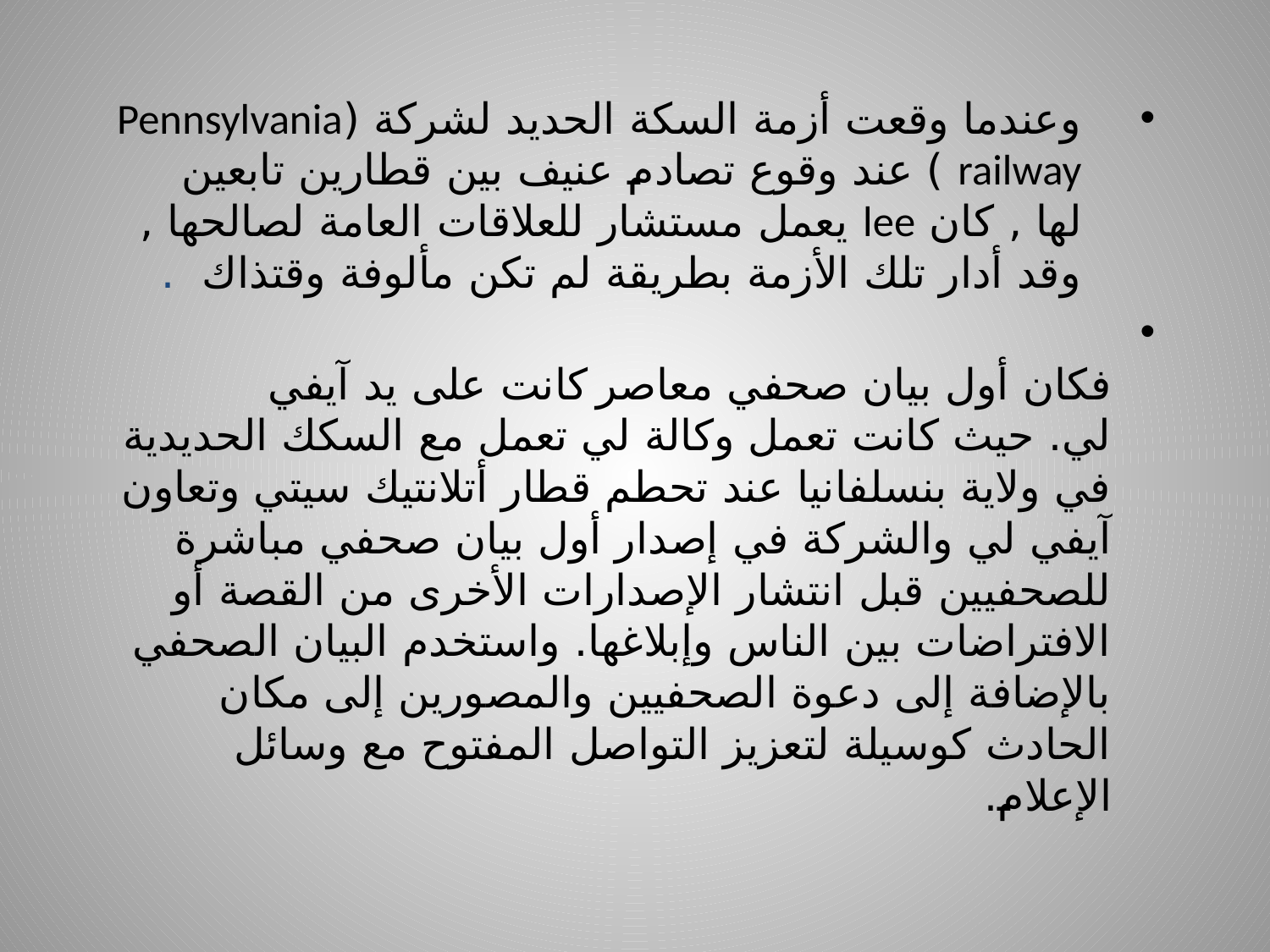

وعندما وقعت أزمة السكة الحديد لشركة (Pennsylvania railway ) عند وقوع تصادم عنيف بين قطارين تابعين لها , كان lee يعمل مستشار للعلاقات العامة لصالحها , وقد أدار تلك الأزمة بطريقة لم تكن مألوفة وقتذاك  .
فكان أول بيان صحفي معاصر كانت على يد آيفي لي. حيث كانت تعمل وكالة لي تعمل مع السكك الحديدية في ولاية بنسلفانيا عند تحطم قطار أتلانتيك سيتي وتعاون آيفي لي والشركة في إصدار أول بيان صحفي مباشرة للصحفيين قبل انتشار الإصدارات الأخرى من القصة أو الافتراضات بين الناس وإبلاغها. واستخدم البيان الصحفي بالإضافة إلى دعوة الصحفيين والمصورين إلى مكان الحادث كوسيلة لتعزيز التواصل المفتوح مع وسائل الإعلام.